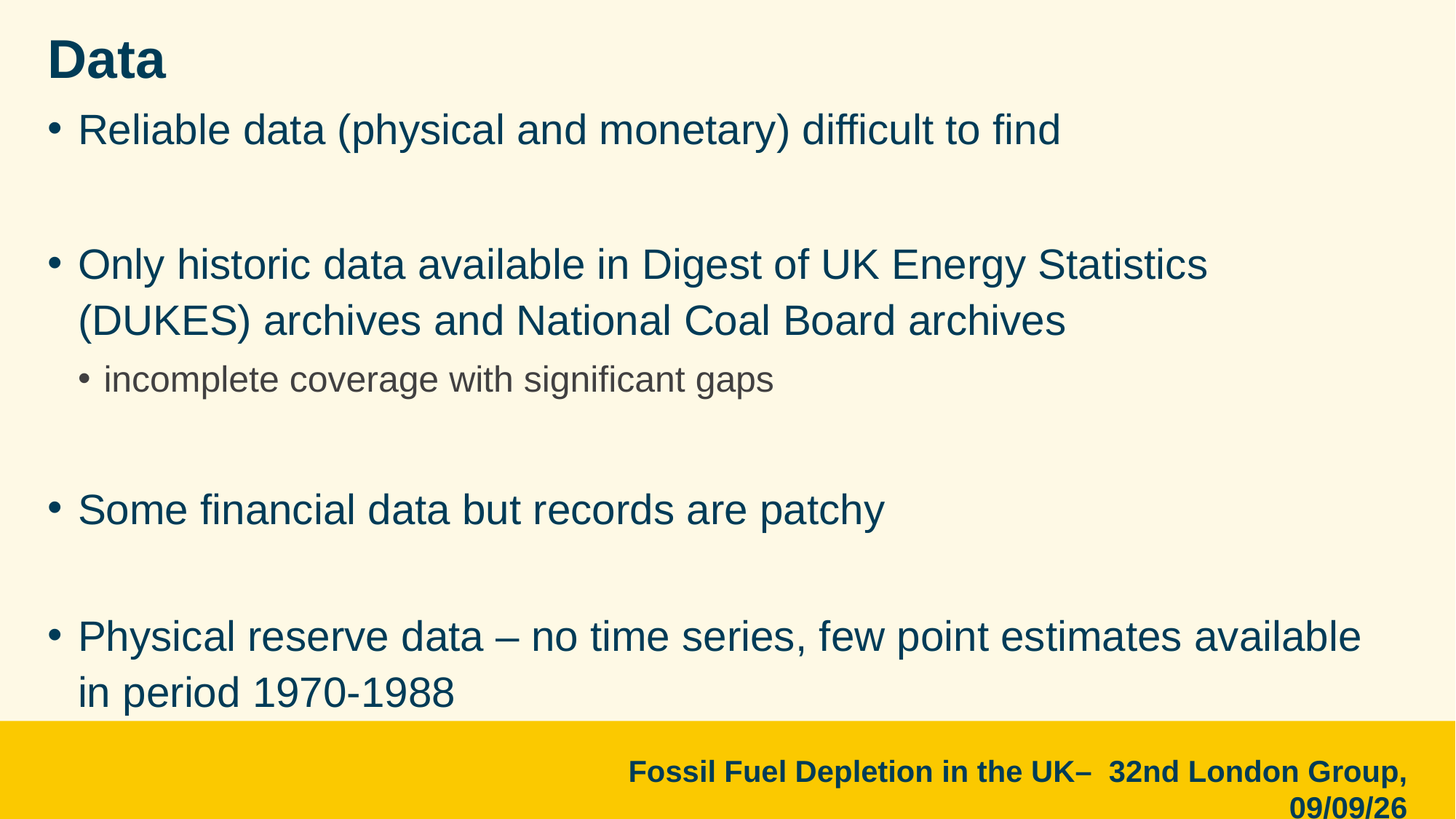

# Data
Reliable data (physical and monetary) difficult to find

Only historic data available in Digest of UK Energy Statistics (DUKES) archives and National Coal Board archives
incomplete coverage with significant gaps

Some financial data but records are patchy

Physical reserve data – no time series, few point estimates available in period 1970-1988

Fossil Fuel Depletion in the UK–  32nd London Group, 09/09/26